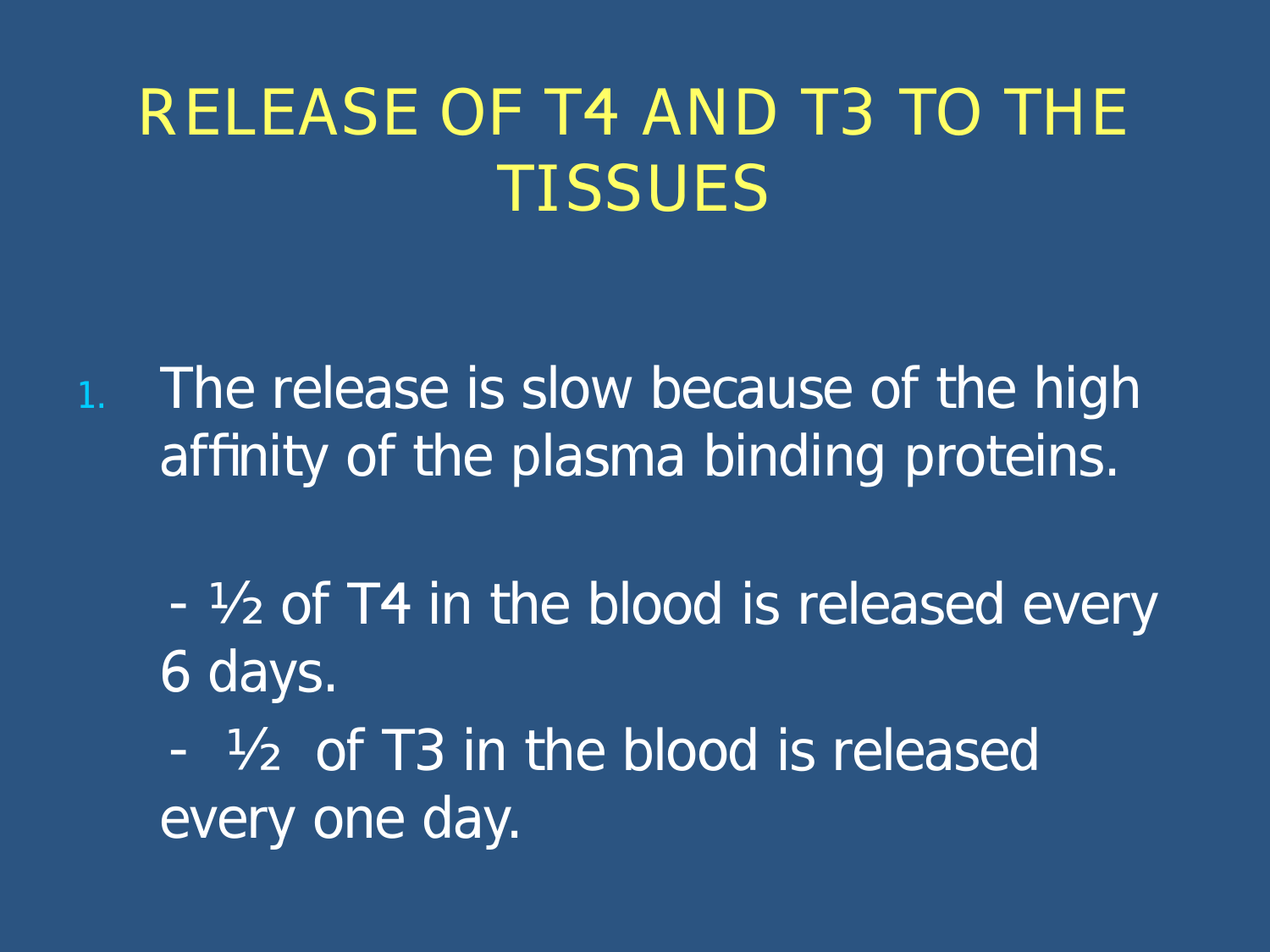

# RELEASE OF T4 AND T3 TO THE TISSUES

The release is slow because of the high affinity of the plasma binding proteins.

      - ½ of T4 in the blood is released every 6 days.
      -  ½  of T3 in the blood is released every one day.